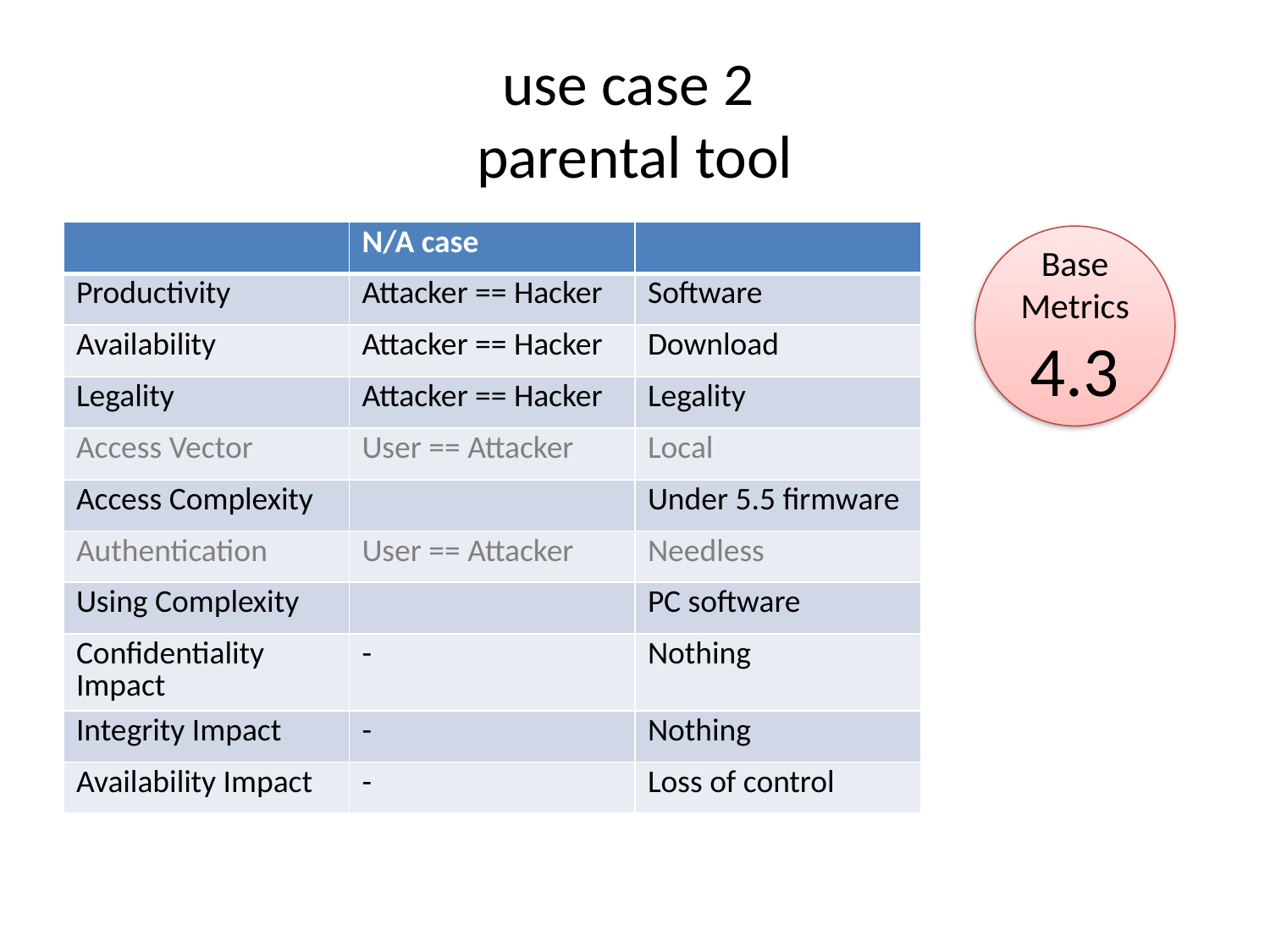

# use case 2 parental tool
|  | N/A case |  |
| --- | --- | --- |
| Productivity | Attacker == Hacker | Software |
| Availability | Attacker == Hacker | Download |
| Legality | Attacker == Hacker | Legality |
| Access Vector | User == Attacker | Local |
| Access Complexity |  | Under 5.5 firmware |
| Authentication | User == Attacker | Needless |
| Using Complexity |  | PC software |
| Confidentiality Impact | - | Nothing |
| Integrity Impact | - | Nothing |
| Availability Impact | - | Loss of control |
Base Metrics
4.3